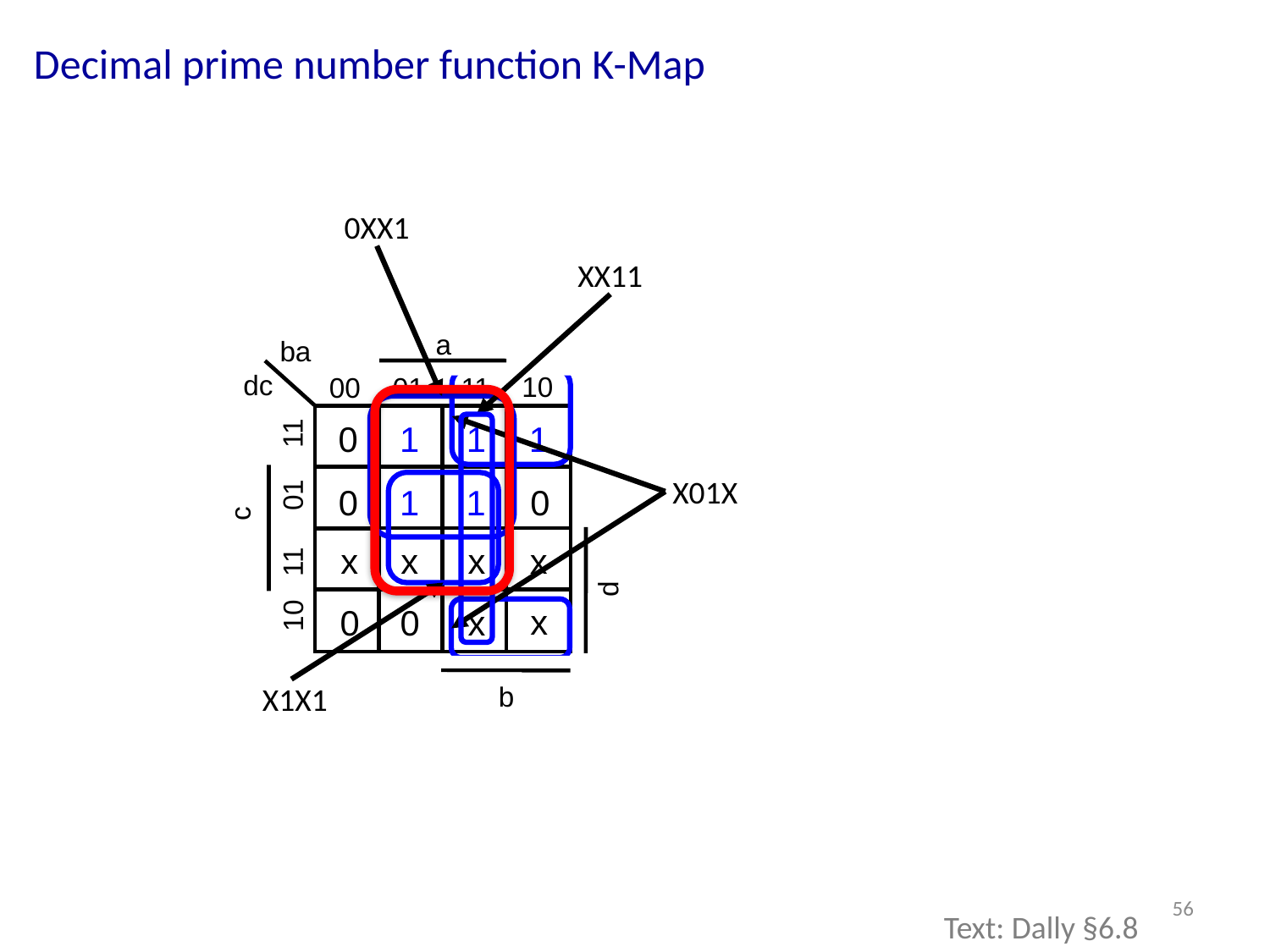

Decimal prime number function K-Map
0XX1

XX11

a
ba

 X01X

dc
10
11
00
01

1
0
1
1
11
01
11
10

 X1X1
0
1
1
0
c

x
x
x
x
d

x
0
0
x

b
56
Text: Dally §6.8